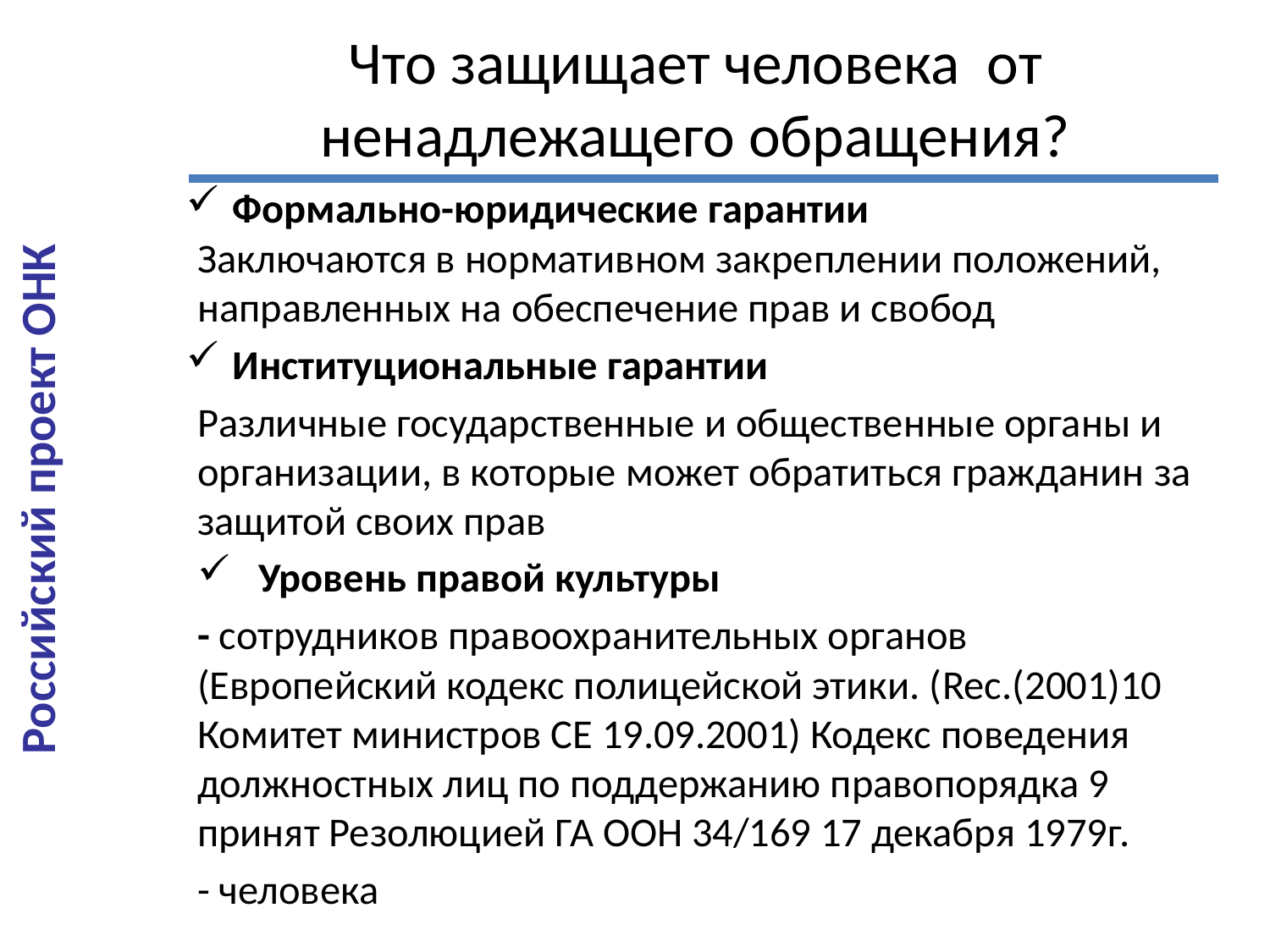

# Что защищает человека  от ненадлежащего обращения?
Формально-юридические гарантии
Заключаются в нормативном закреплении положений, направленных на обеспечение прав и свобод
Институциональные гарантии
Различные государственные и общественные органы и организации, в которые может обратиться гражданин за защитой своих прав
   Уровень правой культуры
- сотрудников правоохранительных органов (Европейский кодекс полицейской этики. (Rec.(2001)10 Комитет министров СЕ 19.09.2001) Кодекс поведения должностных лиц по поддержанию правопорядка 9 принят Резолюцией ГА ООН 34/169 17 декабря 1979г.
- человека

Российский проект ОНК